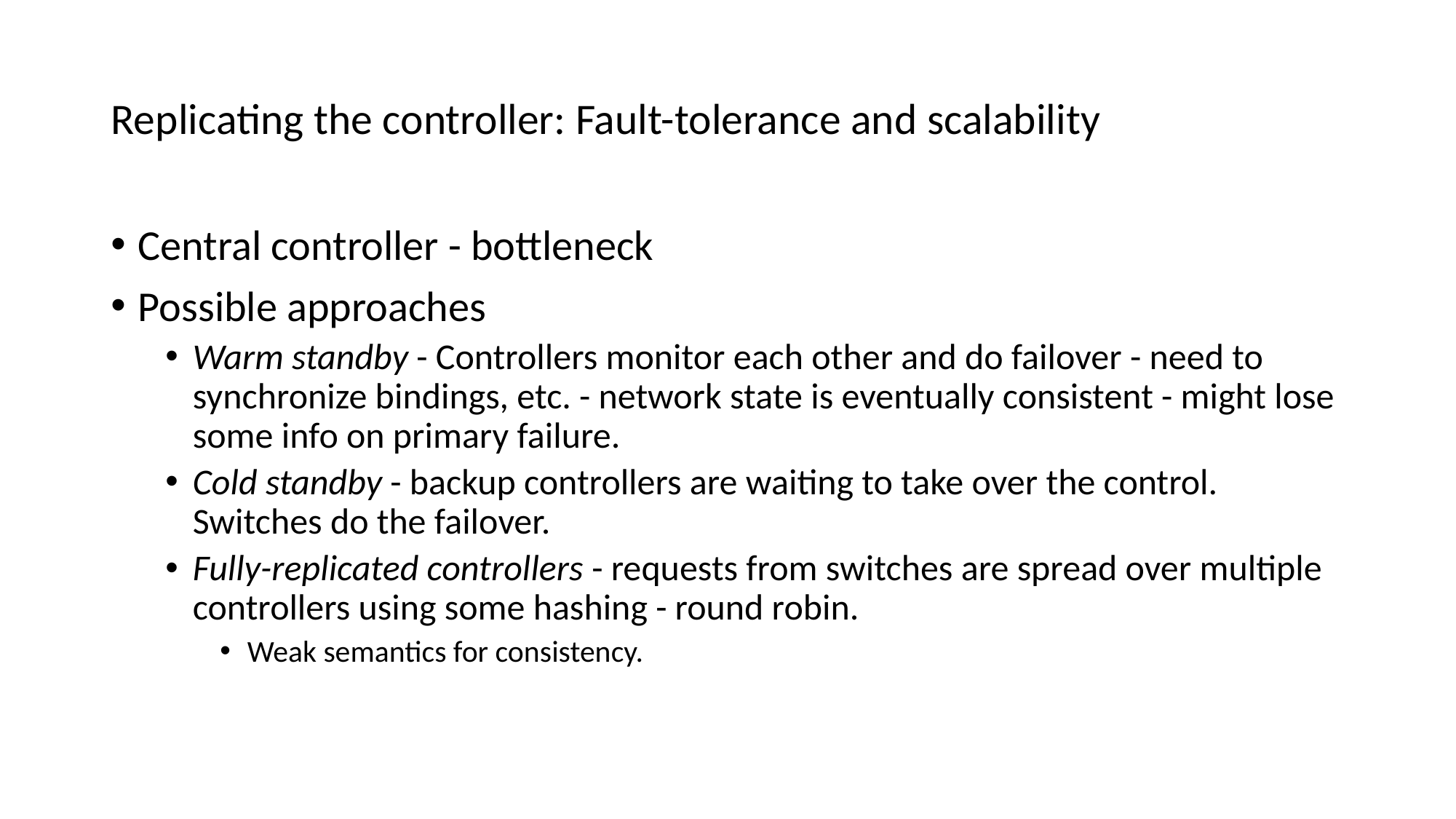

# Replicating the controller: Fault-tolerance and scalability
Central controller - bottleneck
Possible approaches
Warm standby - Controllers monitor each other and do failover - need to synchronize bindings, etc. - network state is eventually consistent - might lose some info on primary failure.
Cold standby - backup controllers are waiting to take over the control. Switches do the failover.
Fully-replicated controllers - requests from switches are spread over multiple controllers using some hashing - round robin.
Weak semantics for consistency.